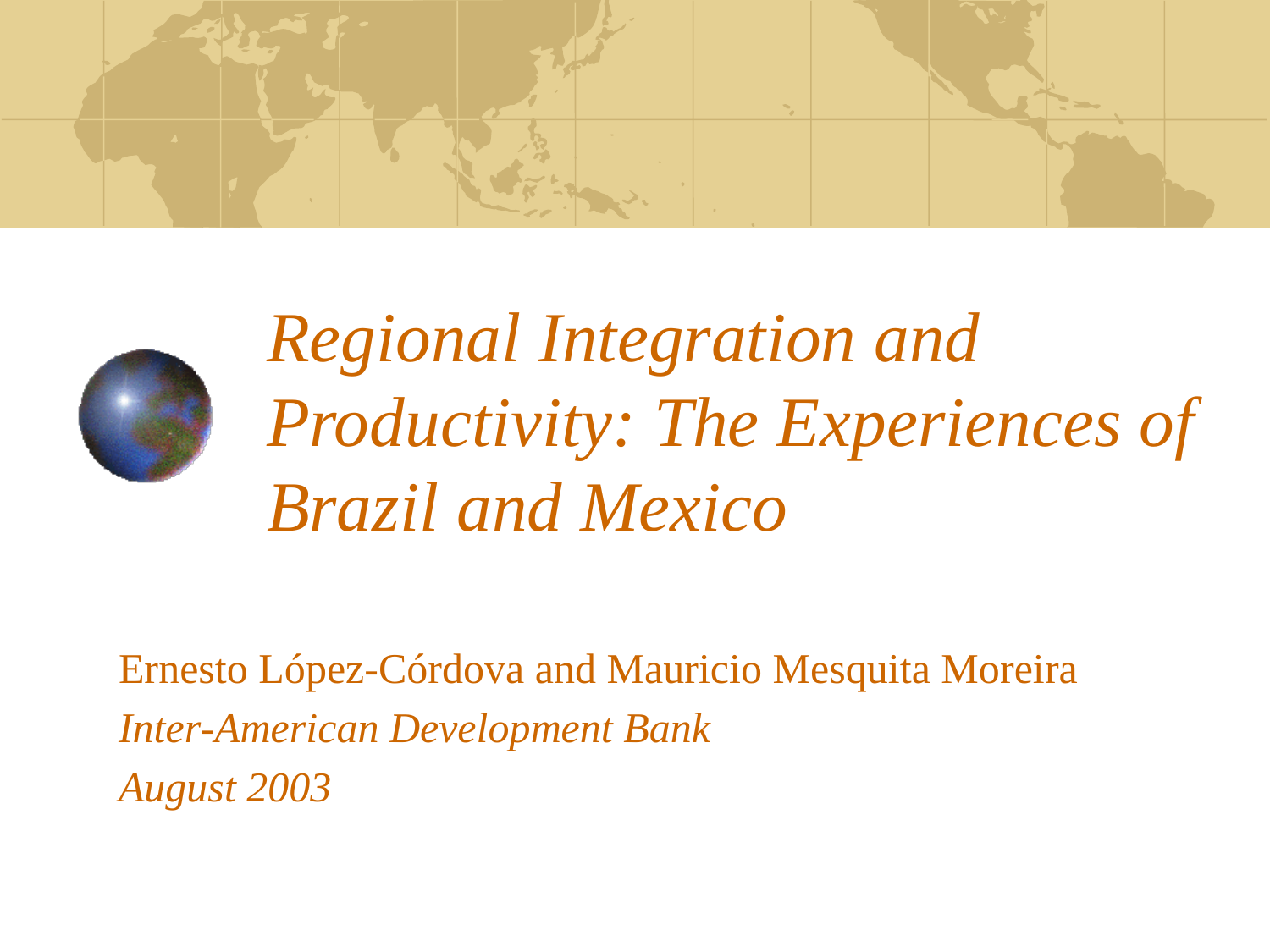

# Regional Integration and Productivity: The Experiences of Brazil and Mexico
Ernesto López-Córdova and Mauricio Mesquita Moreira
Inter-American Development Bank
August 2003